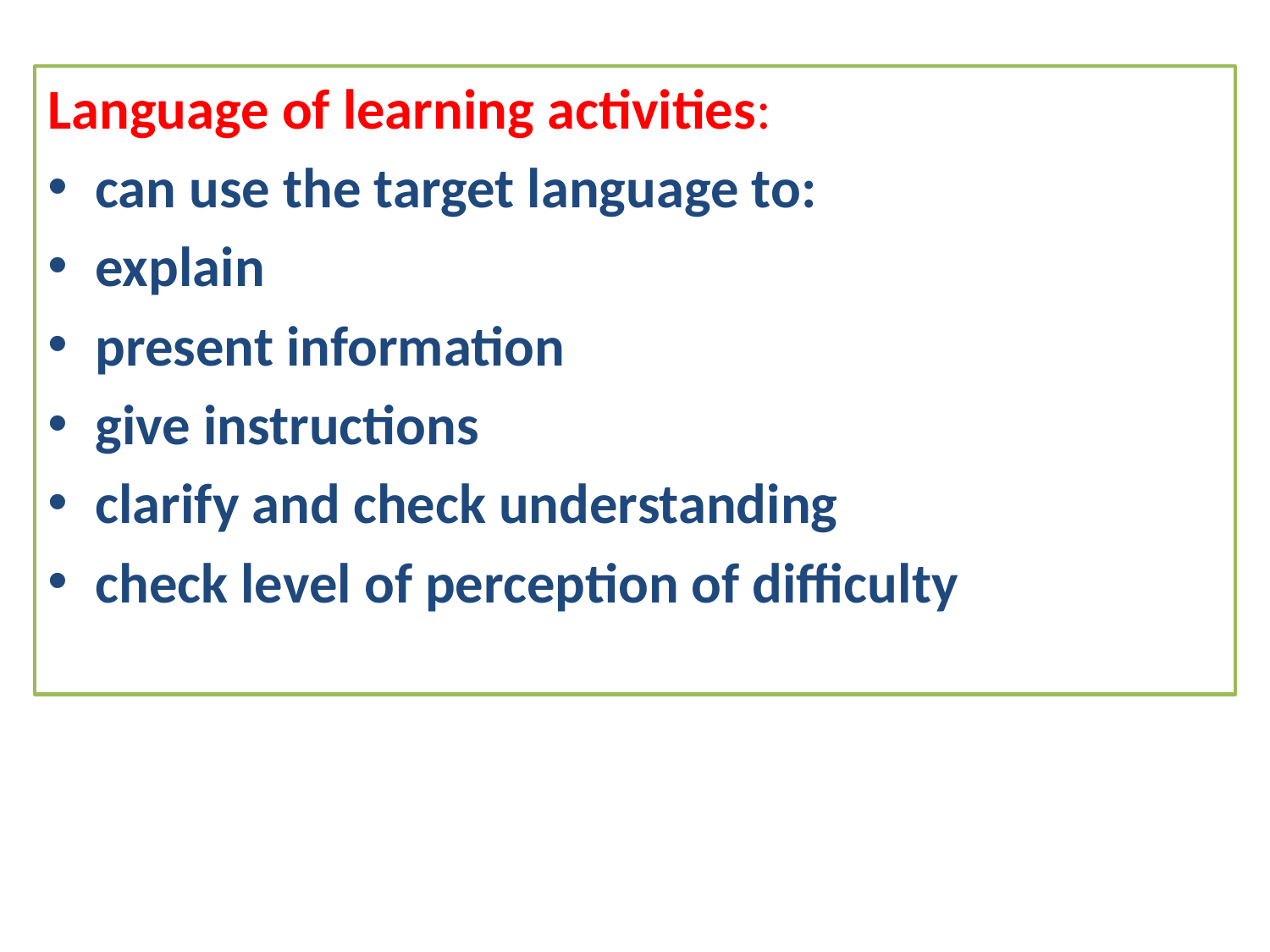

Language of learning activities:
can use the target language to:
explain
present information
give instructions
clarify and check understanding
check level of perception of difficulty